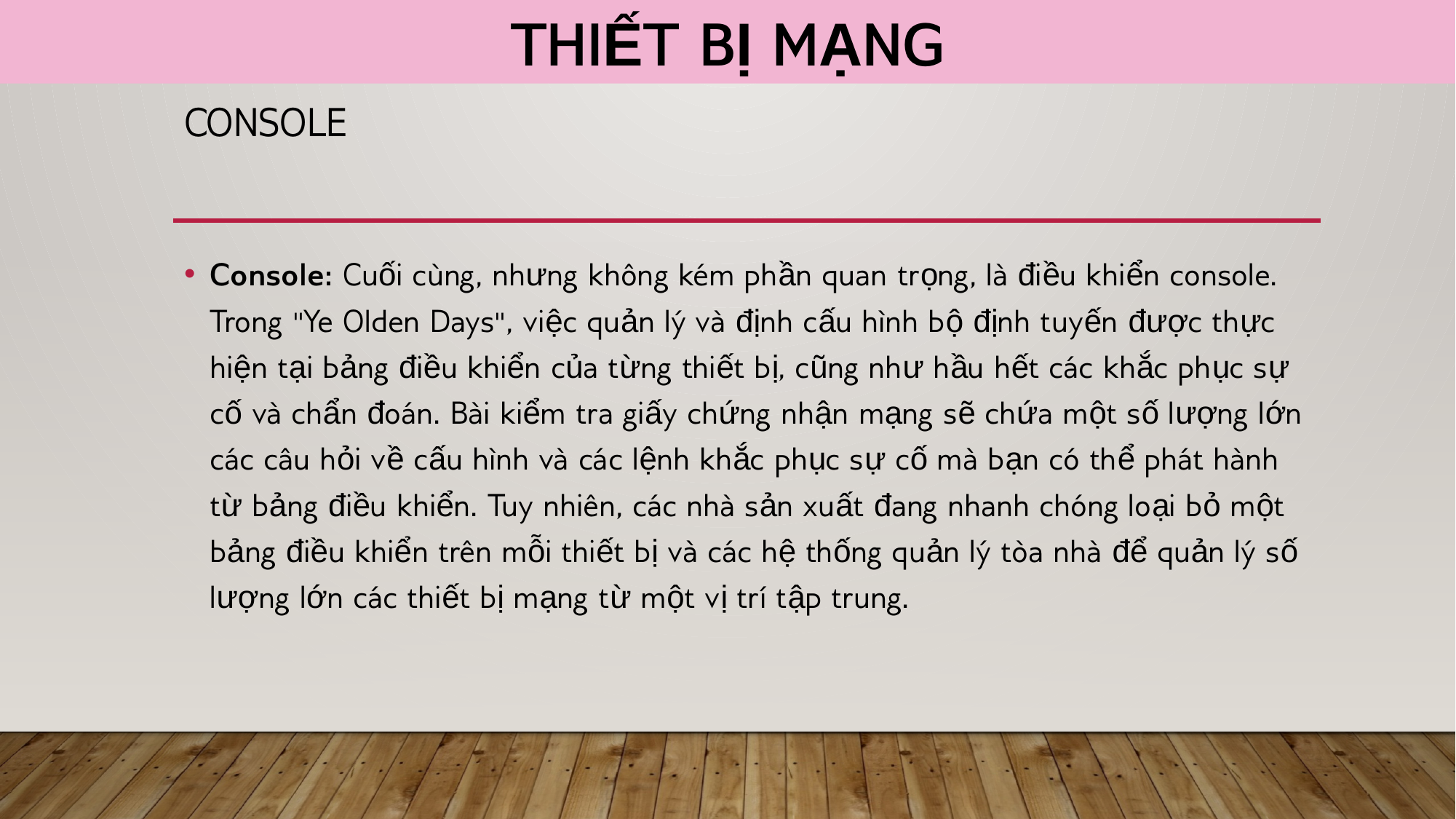

THIẾT BỊ MẠNG
# Console
Console: Cuối cùng, nhưng không kém phần quan trọng, là điều khiển console. Trong "Ye Olden Days", việc quản lý và định cấu hình bộ định tuyến được thực hiện tại bảng điều khiển của từng thiết bị, cũng như hầu hết các khắc phục sự cố và chẩn đoán. Bài kiểm tra giấy chứng nhận mạng sẽ chứa một số lượng lớn các câu hỏi về cấu hình và các lệnh khắc phục sự cố mà bạn có thể phát hành từ bảng điều khiển. Tuy nhiên, các nhà sản xuất đang nhanh chóng loại bỏ một bảng điều khiển trên mỗi thiết bị và các hệ thống quản lý tòa nhà để quản lý số lượng lớn các thiết bị mạng từ một vị trí tập trung.